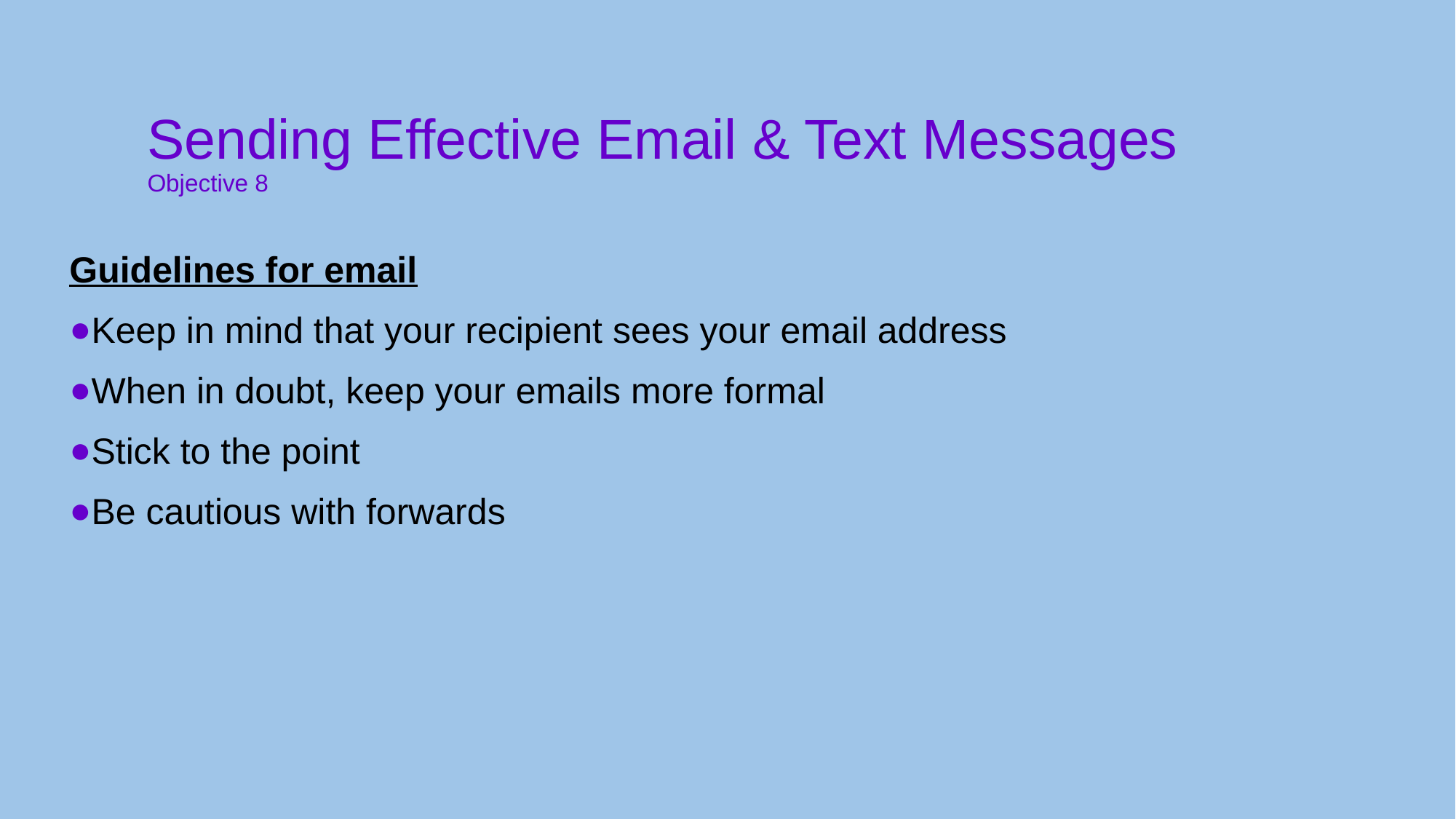

# Sending Effective Email & Text Messages Objective 8
Guidelines for email
Keep in mind that your recipient sees your email address
When in doubt, keep your emails more formal
Stick to the point
Be cautious with forwards